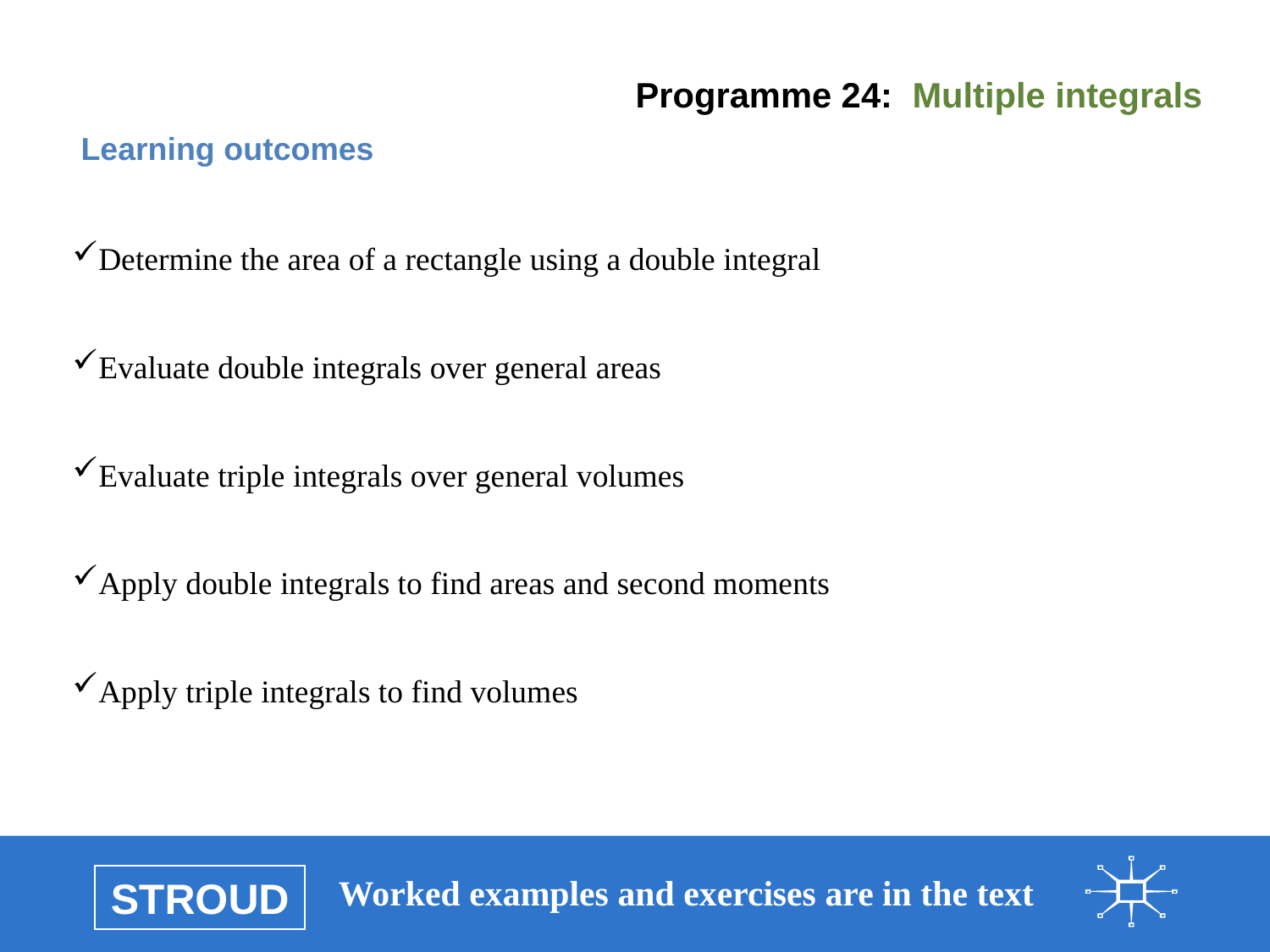

Learning outcomes
Determine the area of a rectangle using a double integral

Evaluate double integrals over general areas

Evaluate triple integrals over general volumes

Apply double integrals to find areas and second moments

Apply triple integrals to find volumes